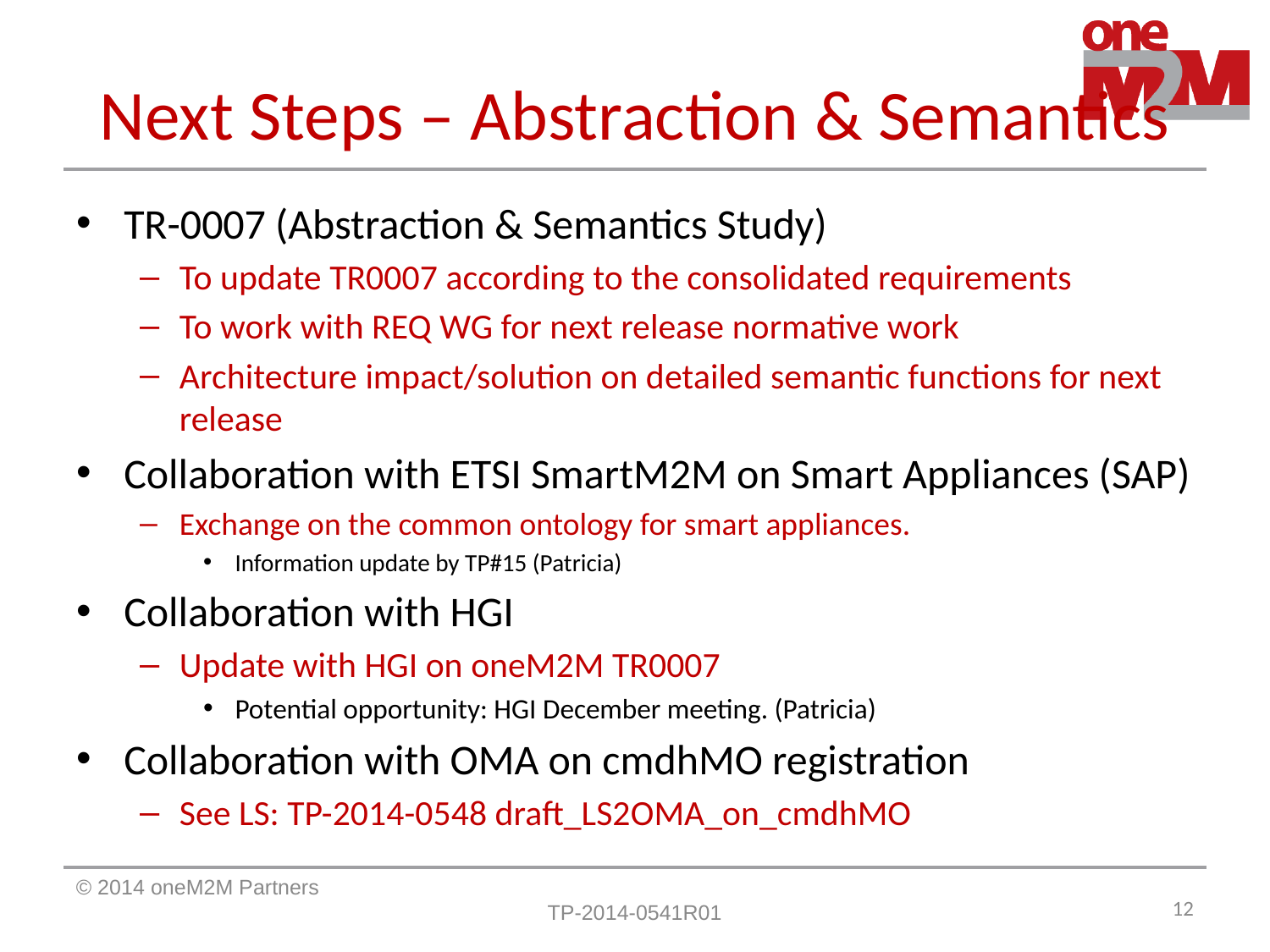

# Next Steps – Abstraction & Semantics
TR-0007 (Abstraction & Semantics Study)
To update TR0007 according to the consolidated requirements
To work with REQ WG for next release normative work
Architecture impact/solution on detailed semantic functions for next release
Collaboration with ETSI SmartM2M on Smart Appliances (SAP)
Exchange on the common ontology for smart appliances.
Information update by TP#15 (Patricia)
Collaboration with HGI
Update with HGI on oneM2M TR0007
Potential opportunity: HGI December meeting. (Patricia)
Collaboration with OMA on cmdhMO registration
See LS: TP-2014-0548 draft_LS2OMA_on_cmdhMO

12